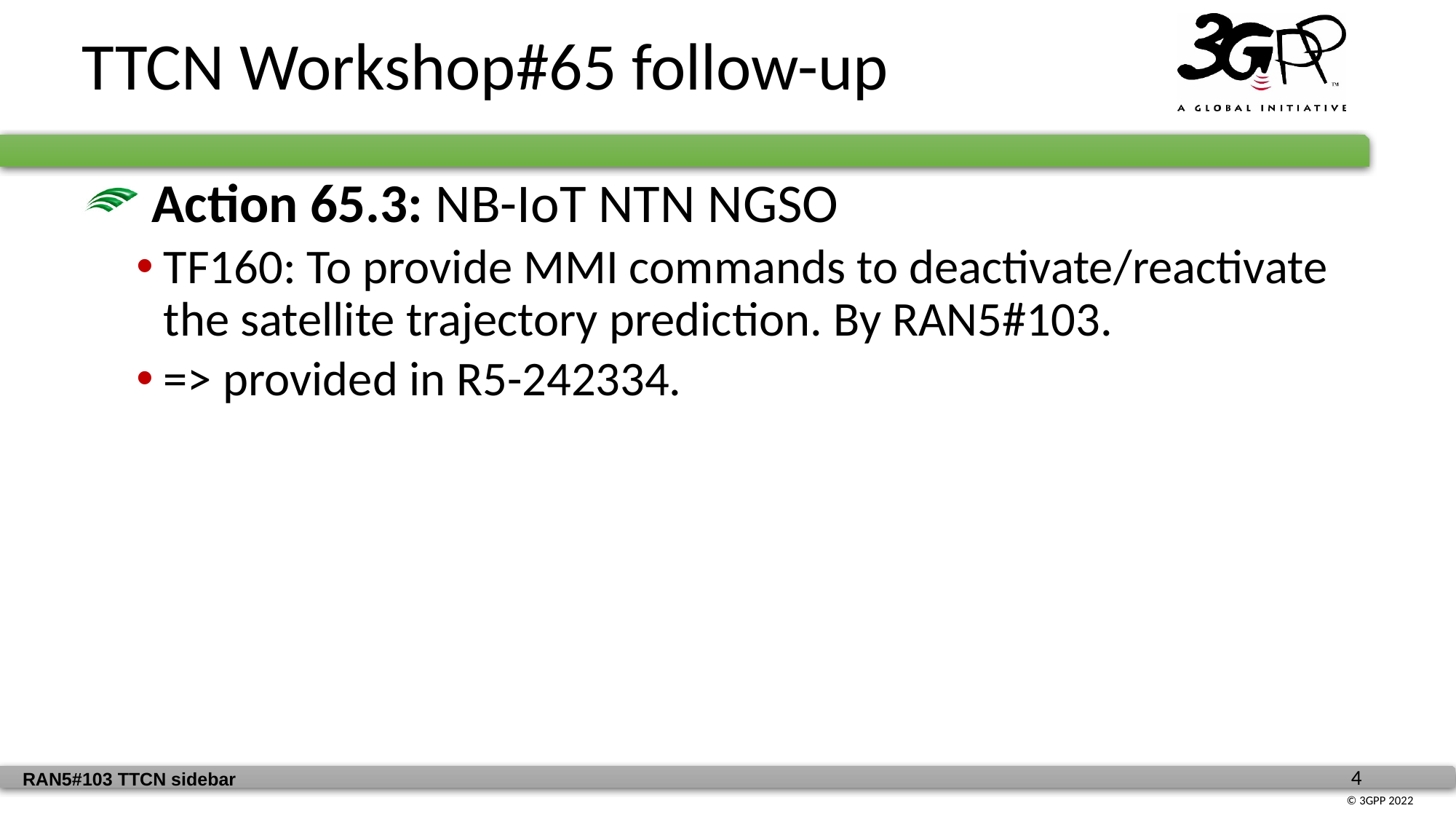

TTCN Workshop#65 follow-up
 Action 65.3: NB-IoT NTN NGSO
TF160: To provide MMI commands to deactivate/reactivate the satellite trajectory prediction. By RAN5#103.
=> provided in R5-242334.